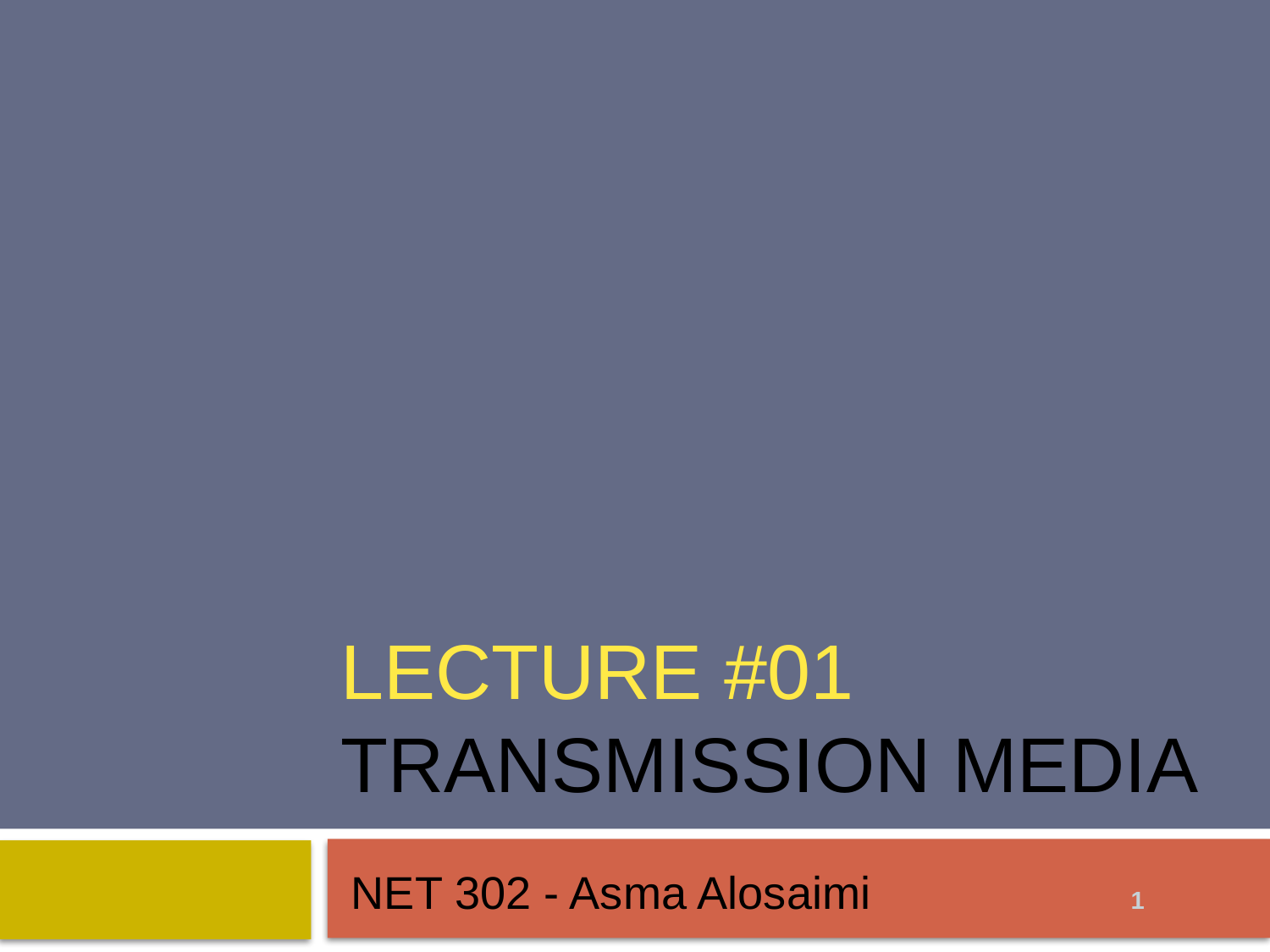

# Lecture #01 Transmission Media
 NET 302 - Asma Alosaimi

1